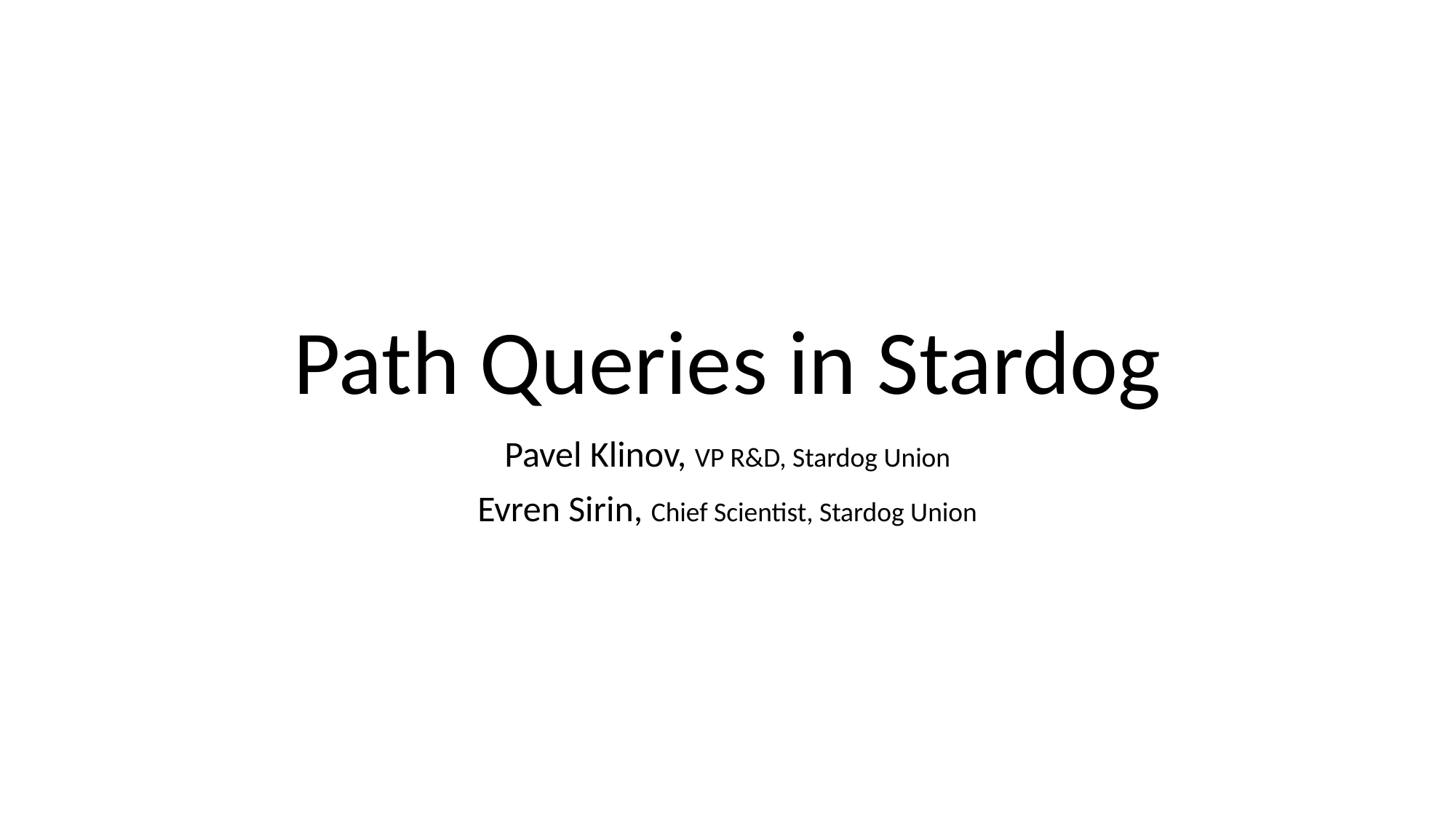

Path Queries in Stardog
Pavel Klinov, VP R&D, Stardog Union
Evren Sirin, Chief Scientist, Stardog Union